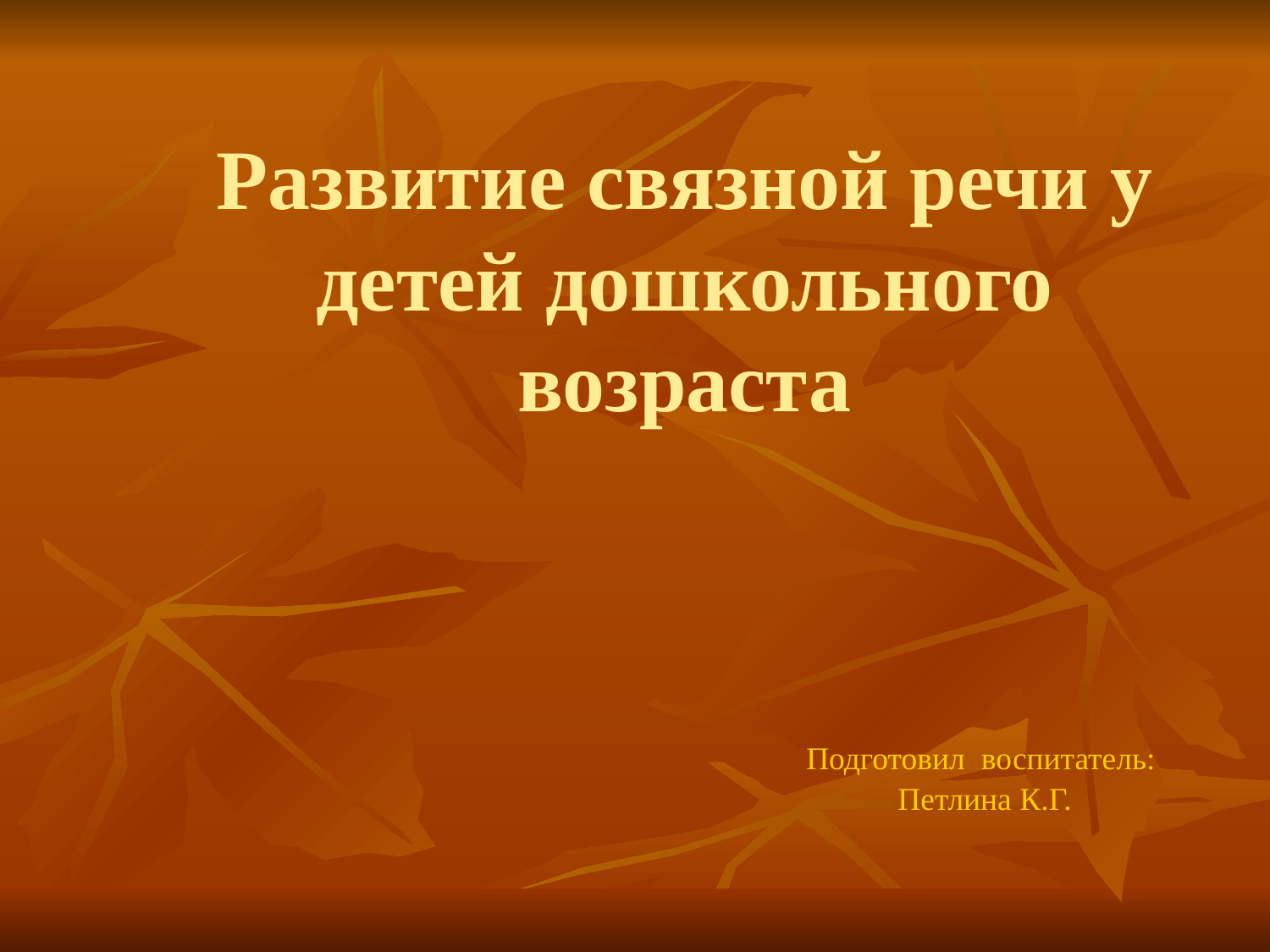

# Развитие связной речи у детей дошкольного возраста
Подготовил  воспитатель:
Петлина К.Г.